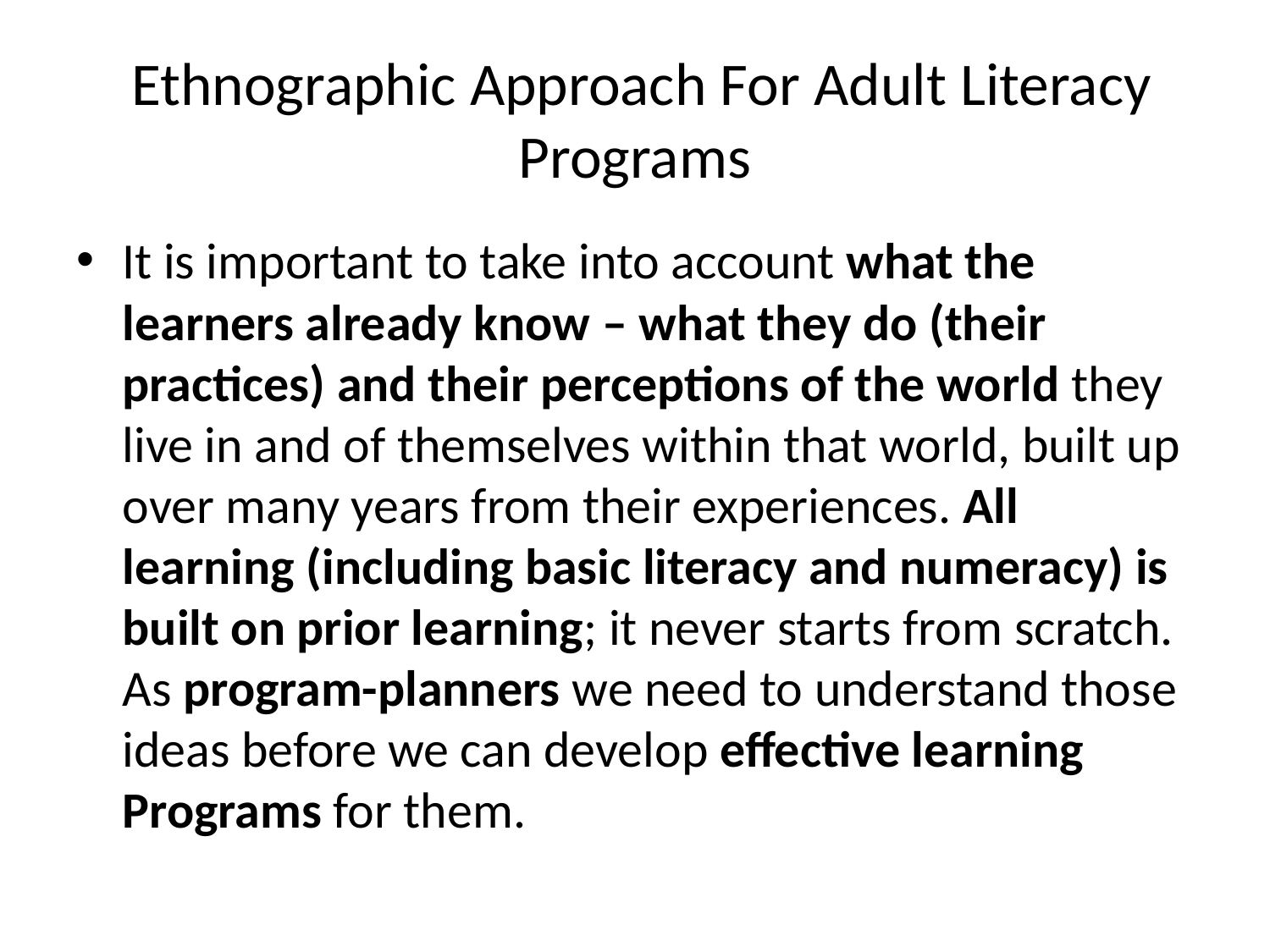

# Ethnographic Approach For Adult Literacy Programs
It is important to take into account what the learners already know – what they do (their practices) and their perceptions of the world they live in and of themselves within that world, built up over many years from their experiences. All learning (including basic literacy and numeracy) is built on prior learning; it never starts from scratch. As program-planners we need to understand those ideas before we can develop effective learning Programs for them.